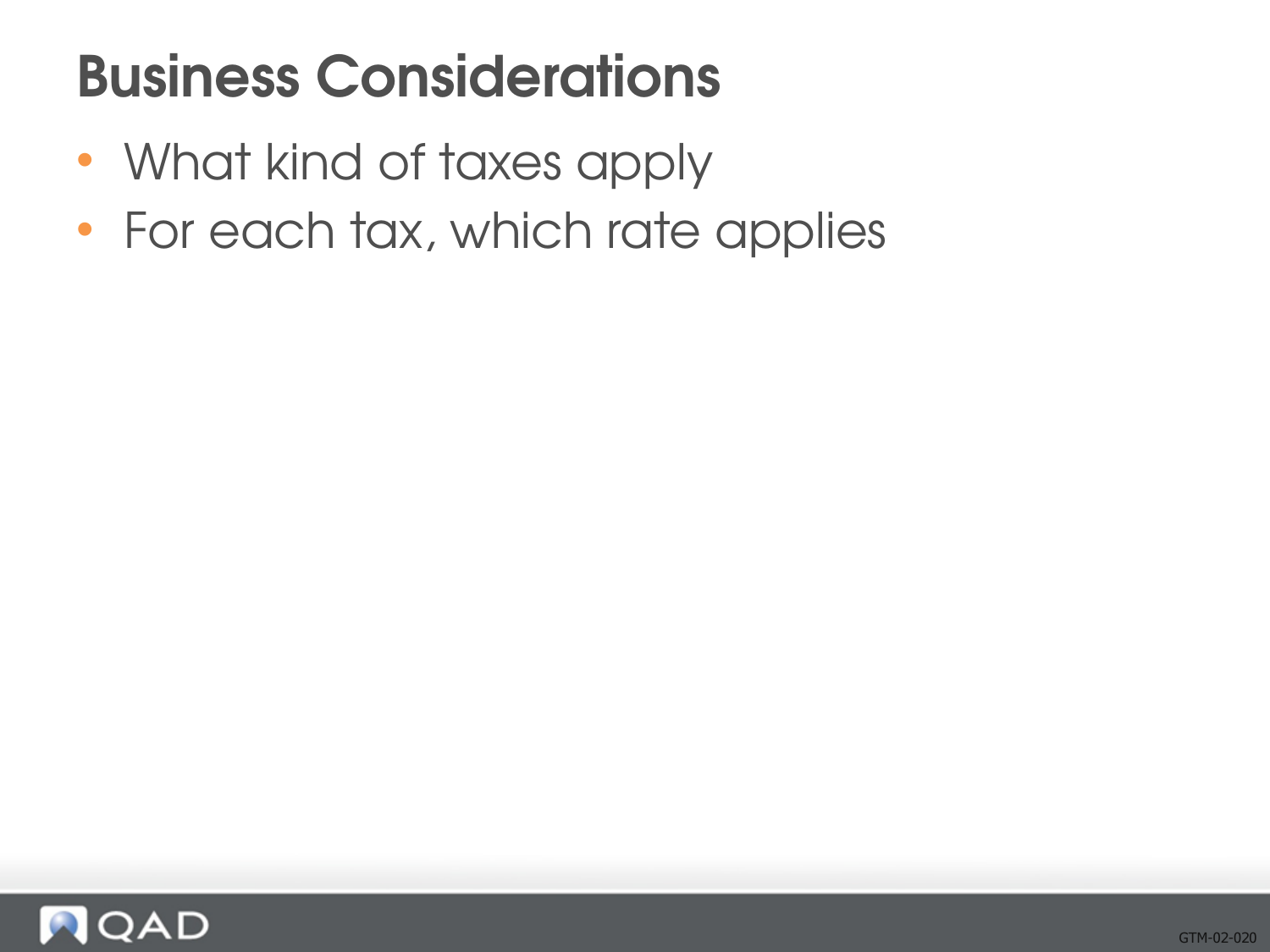

# Business Considerations
What kind of taxes apply
For each tax, which rate applies

GTM-02-020